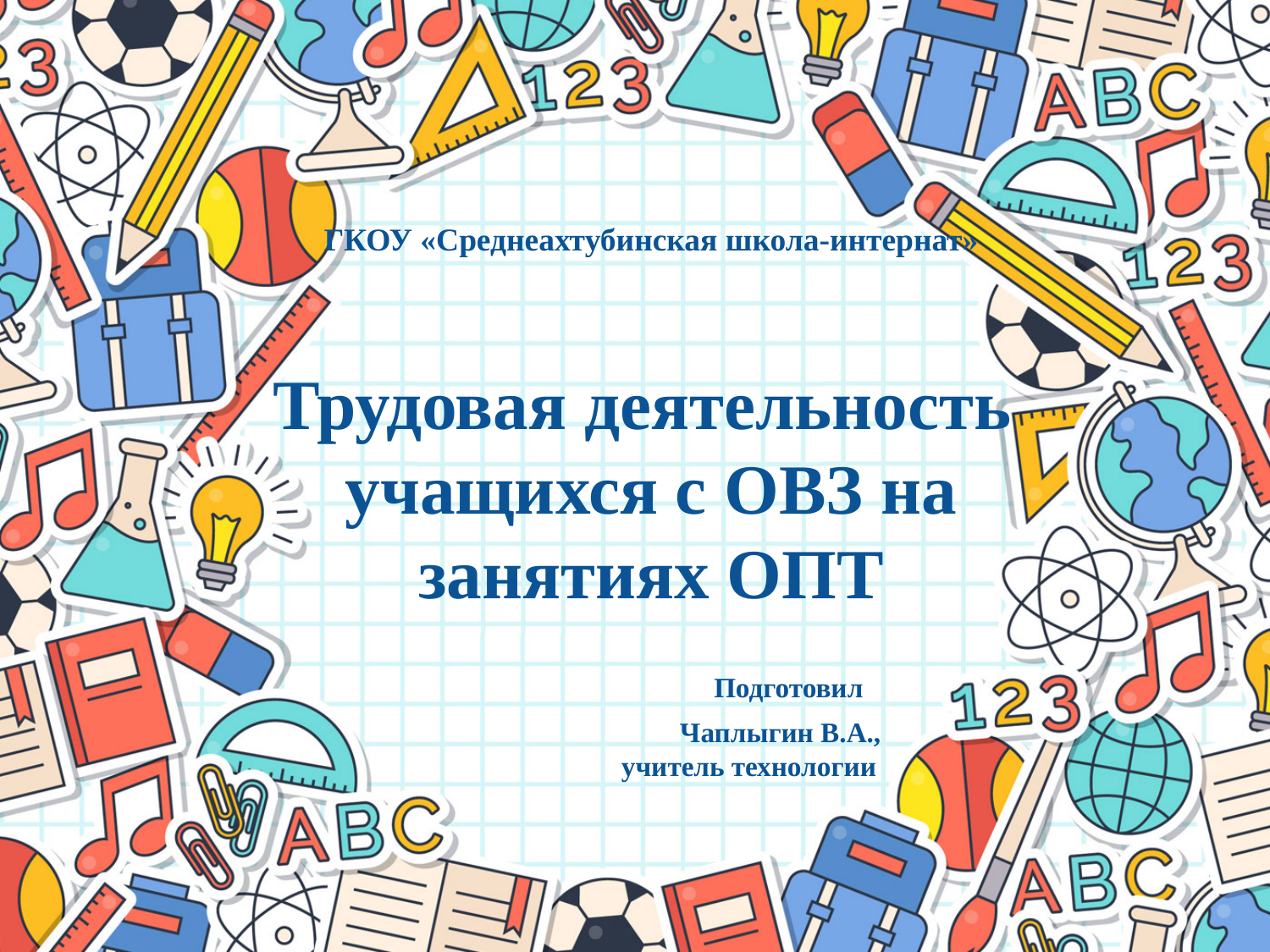

# ГКОУ «Среднеахтубинская школа-интернат» Трудовая деятельность  учащихся с ОВЗ на занятиях ОПТ Подготовил Чаплыгин В.А., учитель технологии